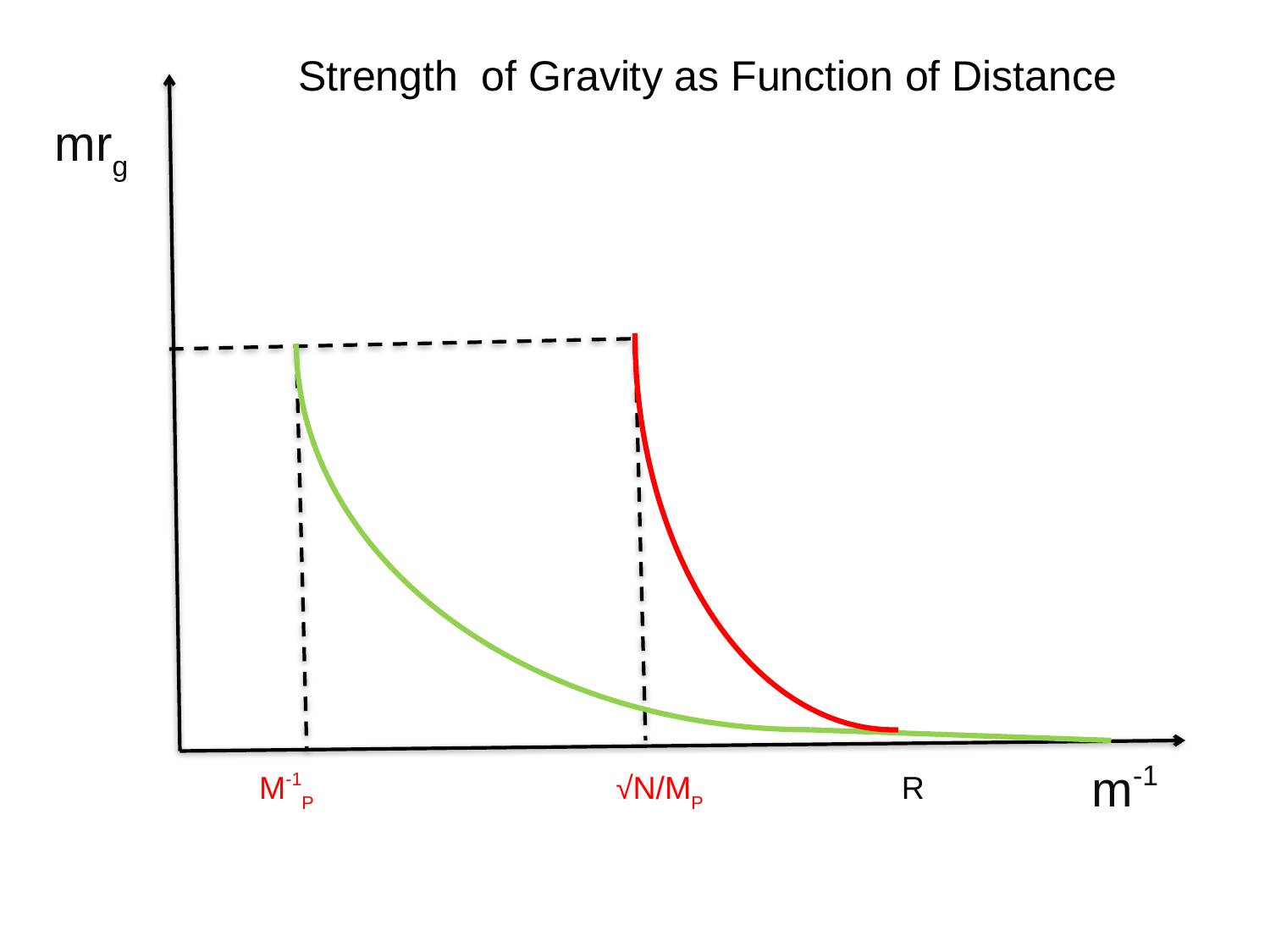

Strength  of Gravity as Function of Distance
mrg
m-1
M-1P
√N/MP
R